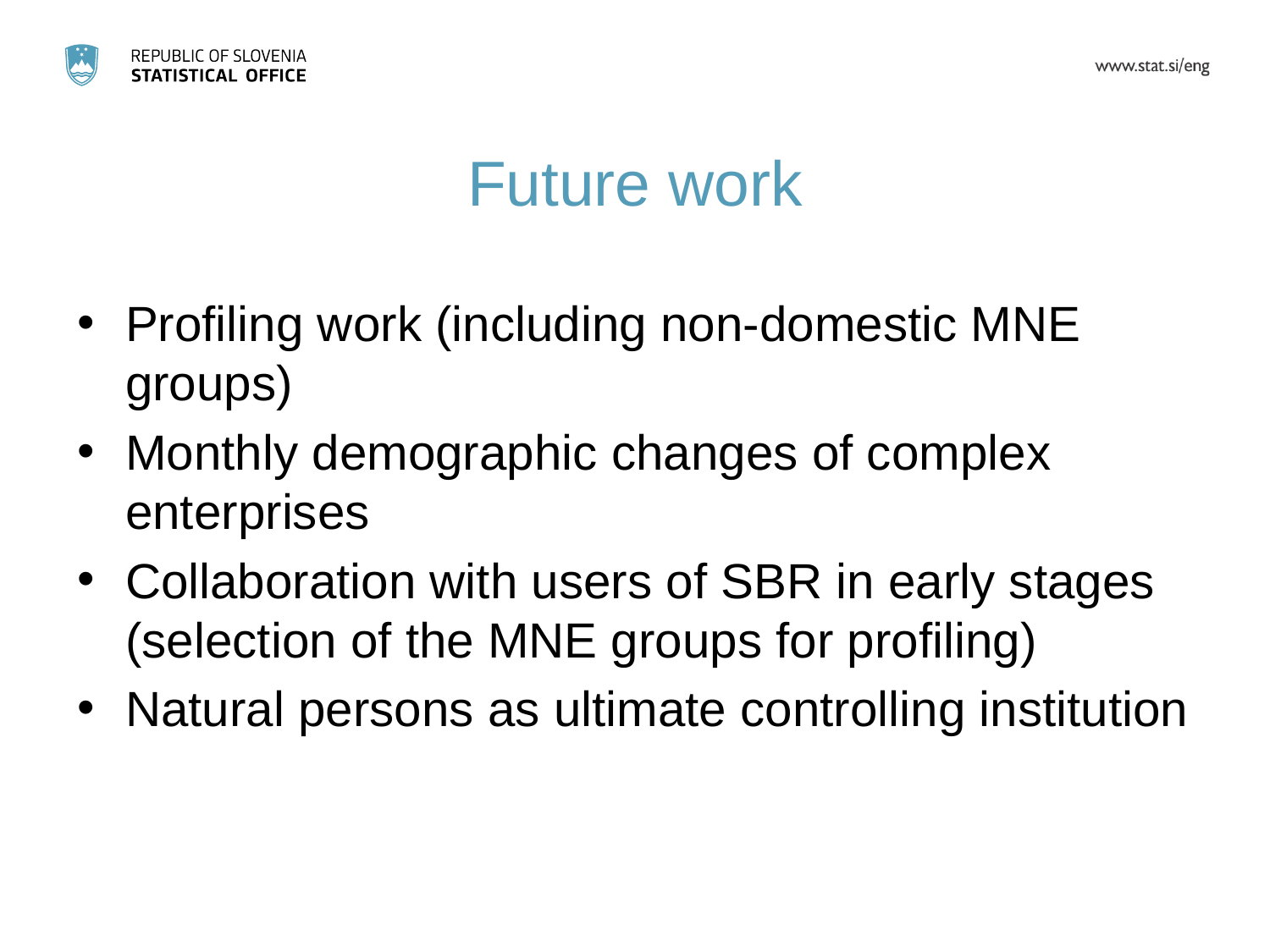

# Future work
Profiling work (including non-domestic MNE groups)
Monthly demographic changes of complex enterprises
Collaboration with users of SBR in early stages (selection of the MNE groups for profiling)
Natural persons as ultimate controlling institution